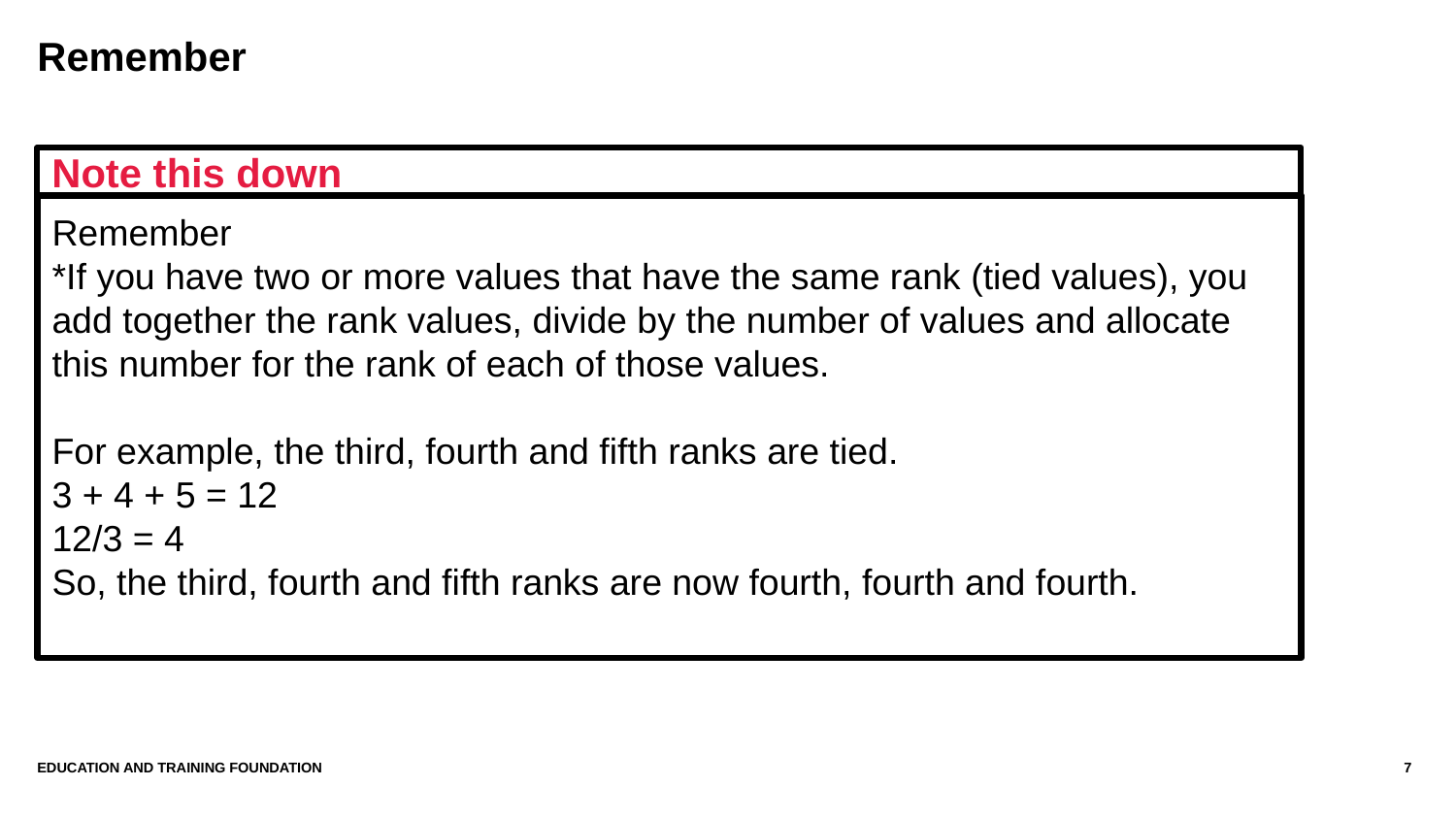

# Remember
Note this down
Remember
*If you have two or more values that have the same rank (tied values), you add together the rank values, divide by the number of values and allocate this number for the rank of each of those values.

For example, the third, fourth and fifth ranks are tied.
3 + 4 + 5 = 12
12/3 = 4
So, the third, fourth and fifth ranks are now fourth, fourth and fourth.

EDUCATION AND TRAINING FOUNDATION
7